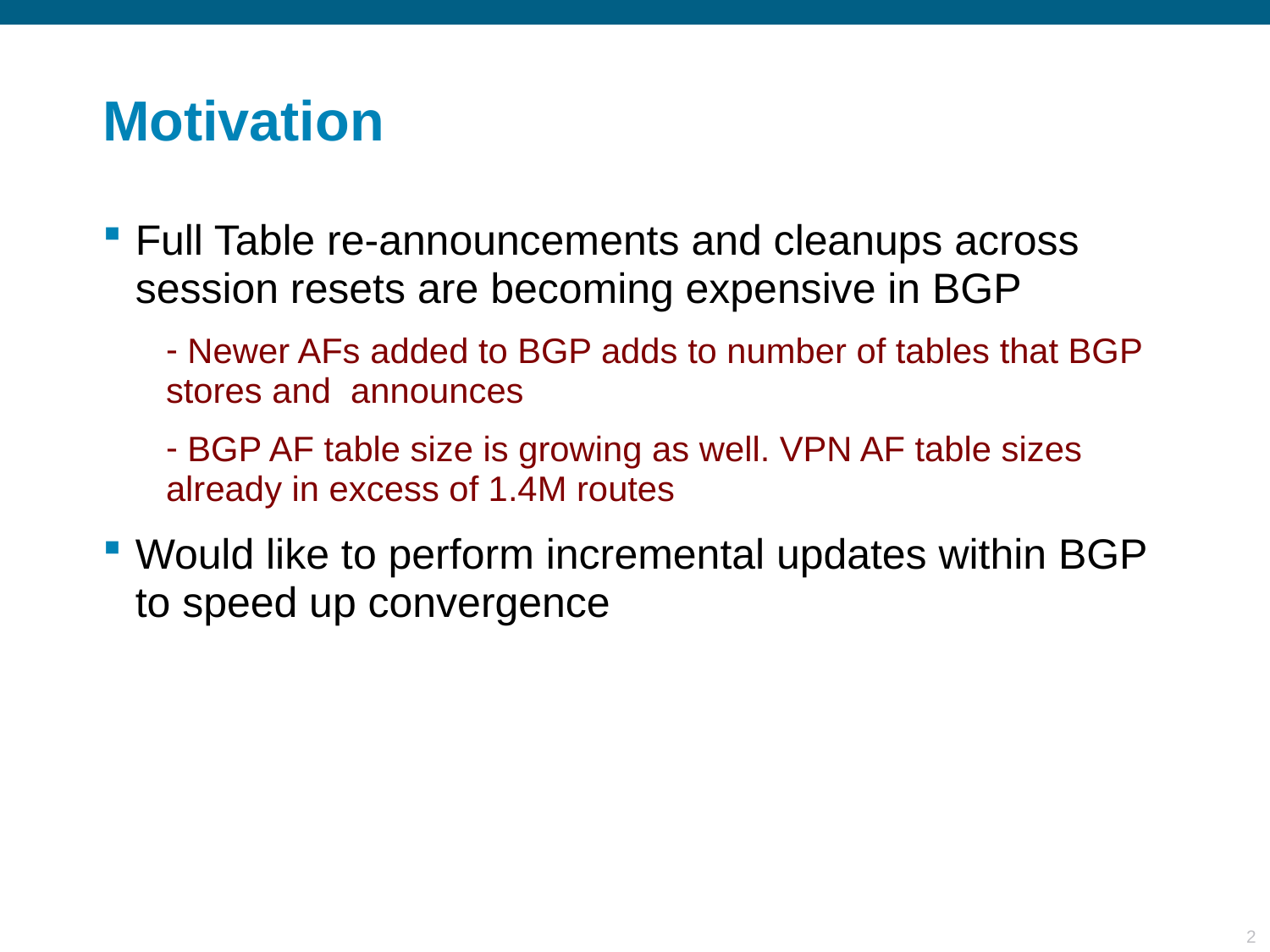

# Motivation
Full Table re-announcements and cleanups across session resets are becoming expensive in BGP
 Newer AFs added to BGP adds to number of tables that BGP stores and  announces
 BGP AF table size is growing as well. VPN AF table sizes already in excess of 1.4M routes
Would like to perform incremental updates within BGP to speed up convergence